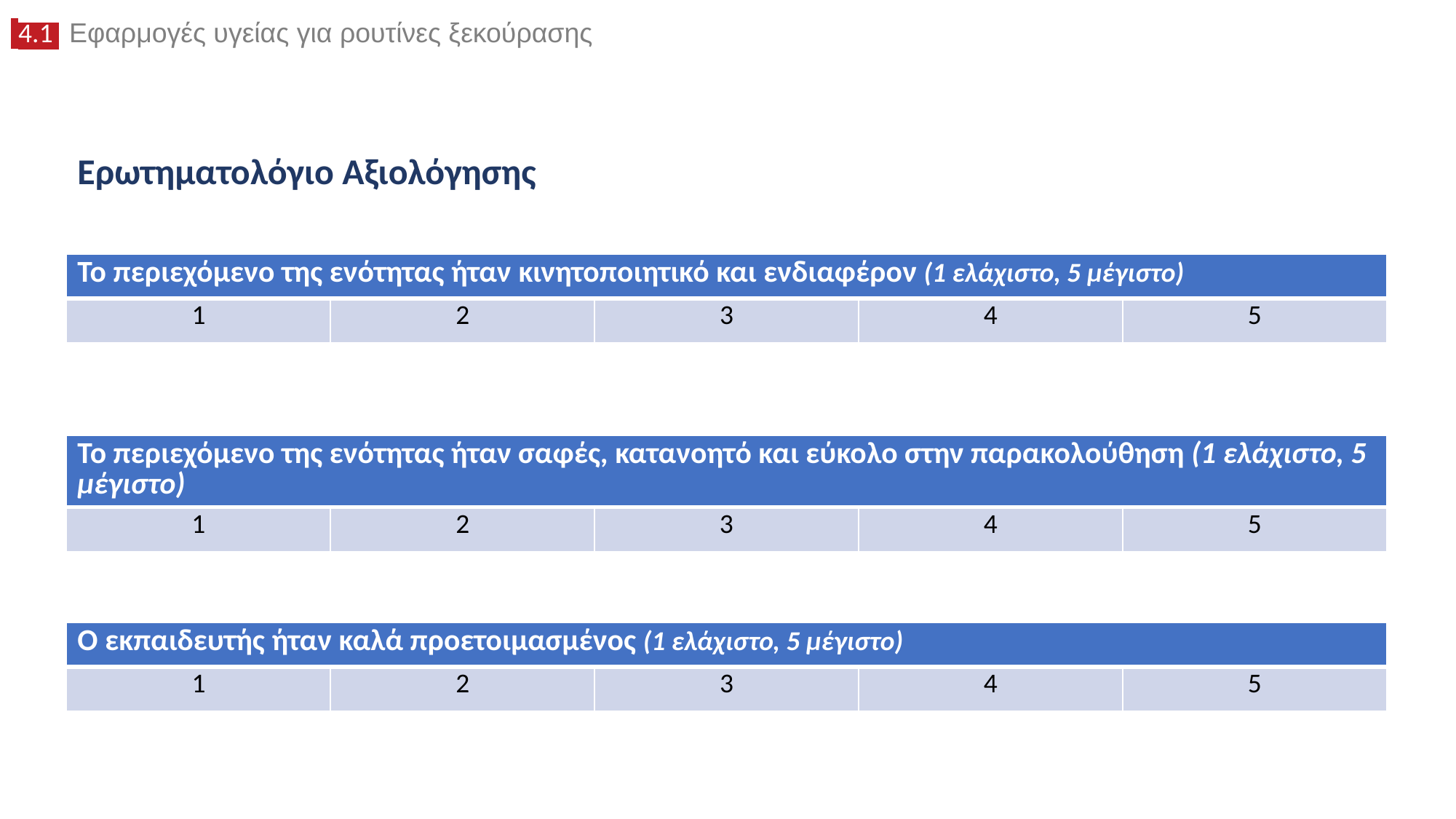

# Ερωτηματολόγιο Αξιολόγησης
| Το περιεχόμενο της ενότητας ήταν κινητοποιητικό και ενδιαφέρον (1 ελάχιστο, 5 μέγιστο) |  |  |  |  |
| --- | --- | --- | --- | --- |
| 1 | 2 | 3 | 4 | 5 |
| Το περιεχόμενο της ενότητας ήταν σαφές, κατανοητό και εύκολο στην παρακολούθηση (1 ελάχιστο, 5 μέγιστο) |  |  |  |  |
| --- | --- | --- | --- | --- |
| 1 | 2 | 3 | 4 | 5 |
| Ο εκπαιδευτής ήταν καλά προετοιμασμένος (1 ελάχιστο, 5 μέγιστο) |  |  |  |  |
| --- | --- | --- | --- | --- |
| 1 | 2 | 3 | 4 | 5 |